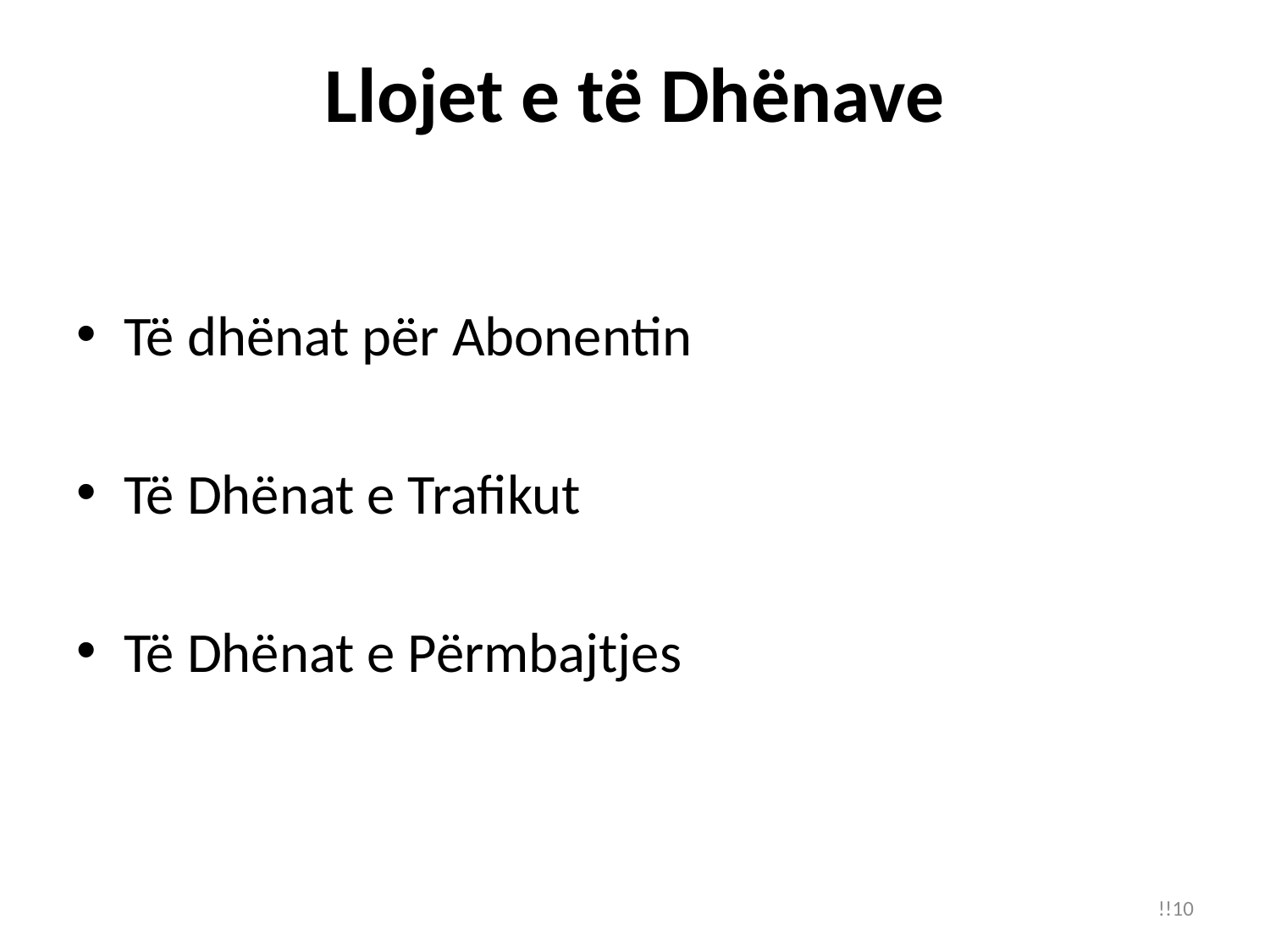

# Llojet e të Dhënave

Të dhënat për Abonentin

Të Dhënat e Trafikut

Të Dhënat e Përmbajtjes
!!10